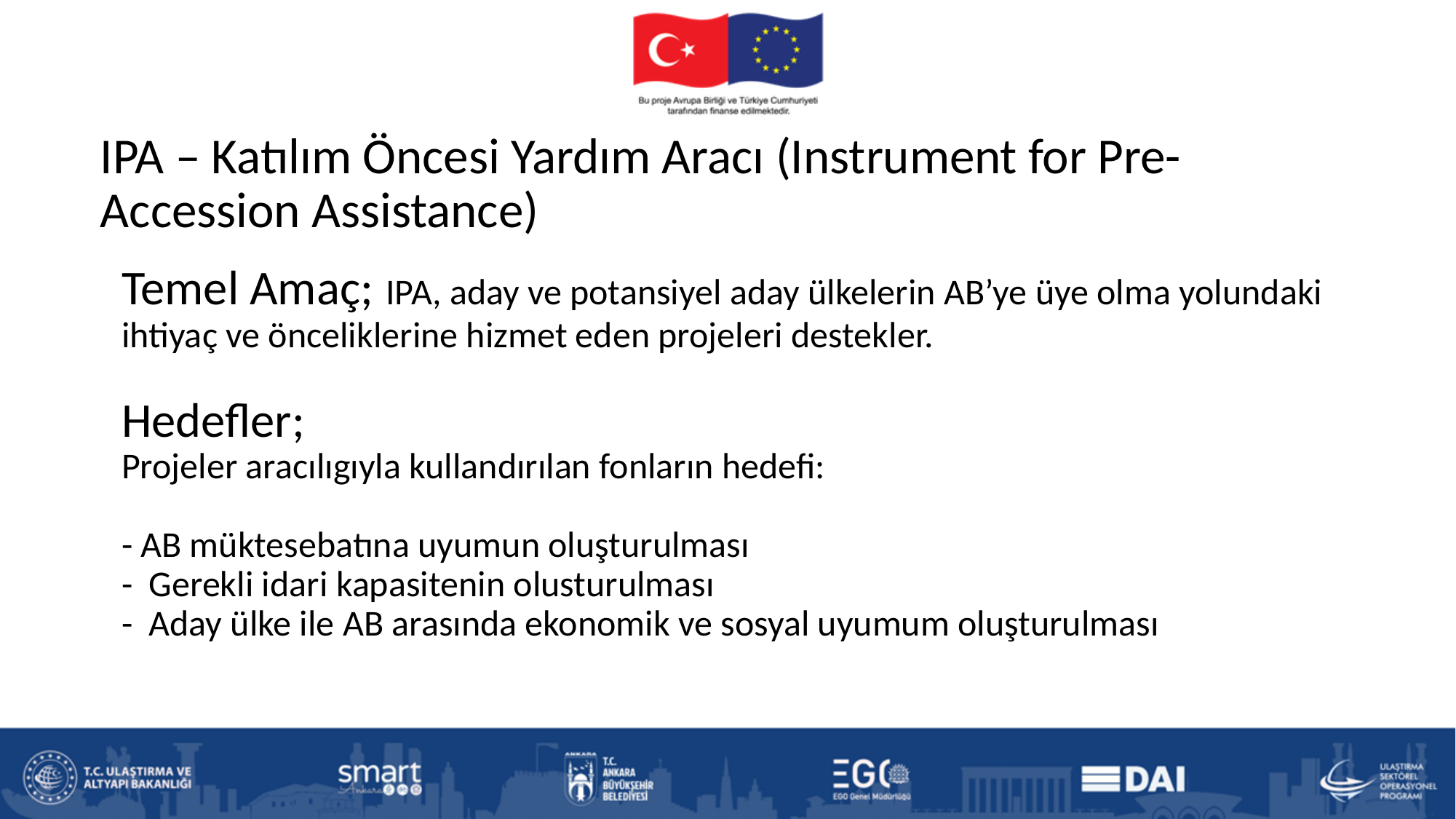

IPA – Katılım Öncesi Yardım Aracı (Instrument for Pre-Accession Assistance)
# Temel Amaç; IPA, aday ve potansiyel aday ülkelerin AB’ye üye olma yolundaki ihtiyaç ve önceliklerine hizmet eden projeleri destekler. Hedefler; Projeler aracılıgıyla kullandırılan fonların hedefi: - AB müktesebatına uyumun oluşturulması -  Gerekli idari kapasitenin olusturulması -  Aday ülke ile AB arasında ekonomik ve sosyal uyumum oluşturulması